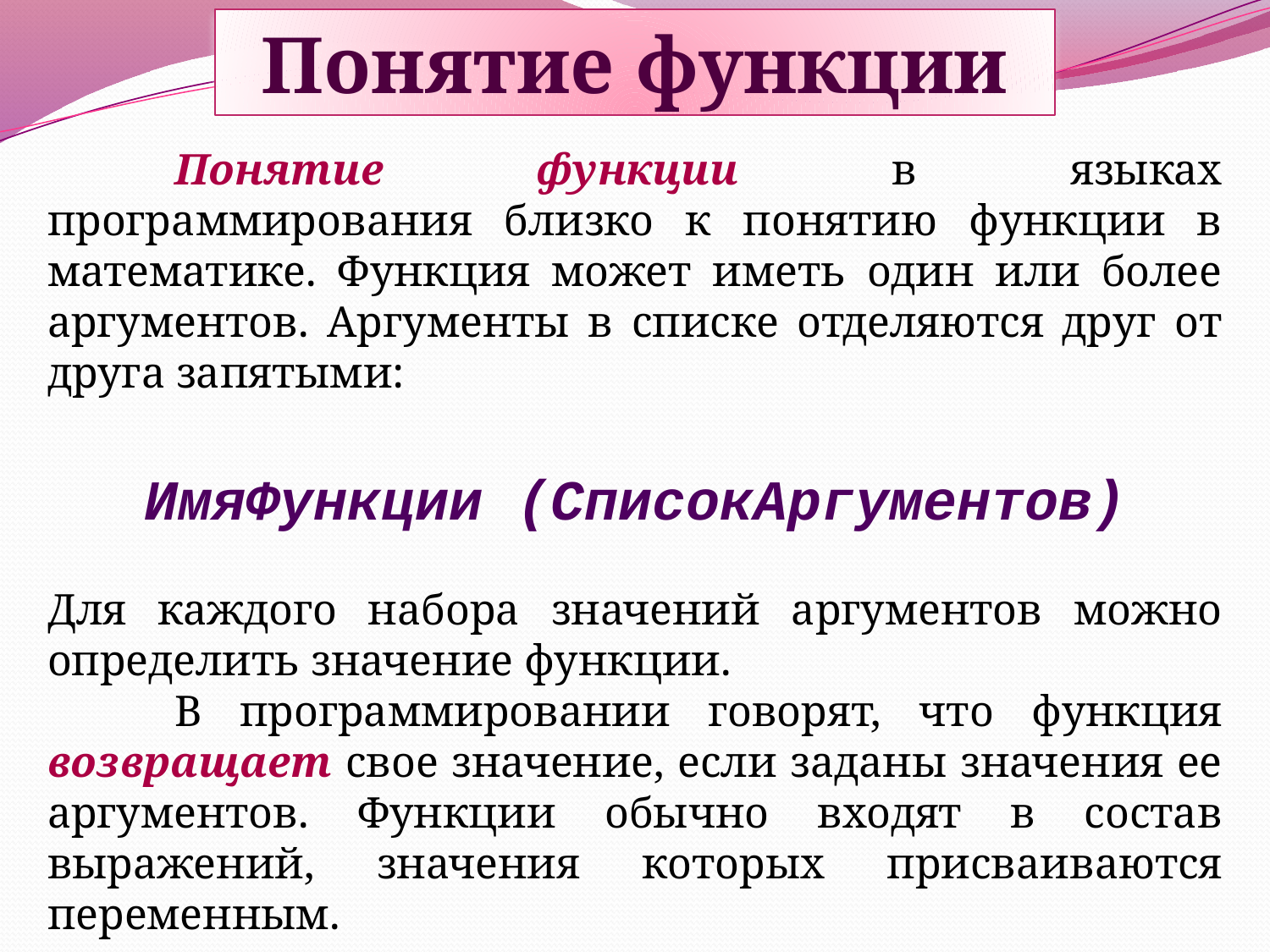

Понятие функции
	Понятие функции в языках программирования близко к понятию функции в математике. Функция может иметь один или более аргументов. Аргументы в списке отделяются друг от друга запятыми:

ИмяФункции (СписокАргументов)

Для каждого набора значений аргументов можно определить значение функции.
	В программировании говорят, что функция возвращает свое значение, если заданы значения ее аргументов. Функции обычно входят в состав выражений, значения которых присваиваются переменным.